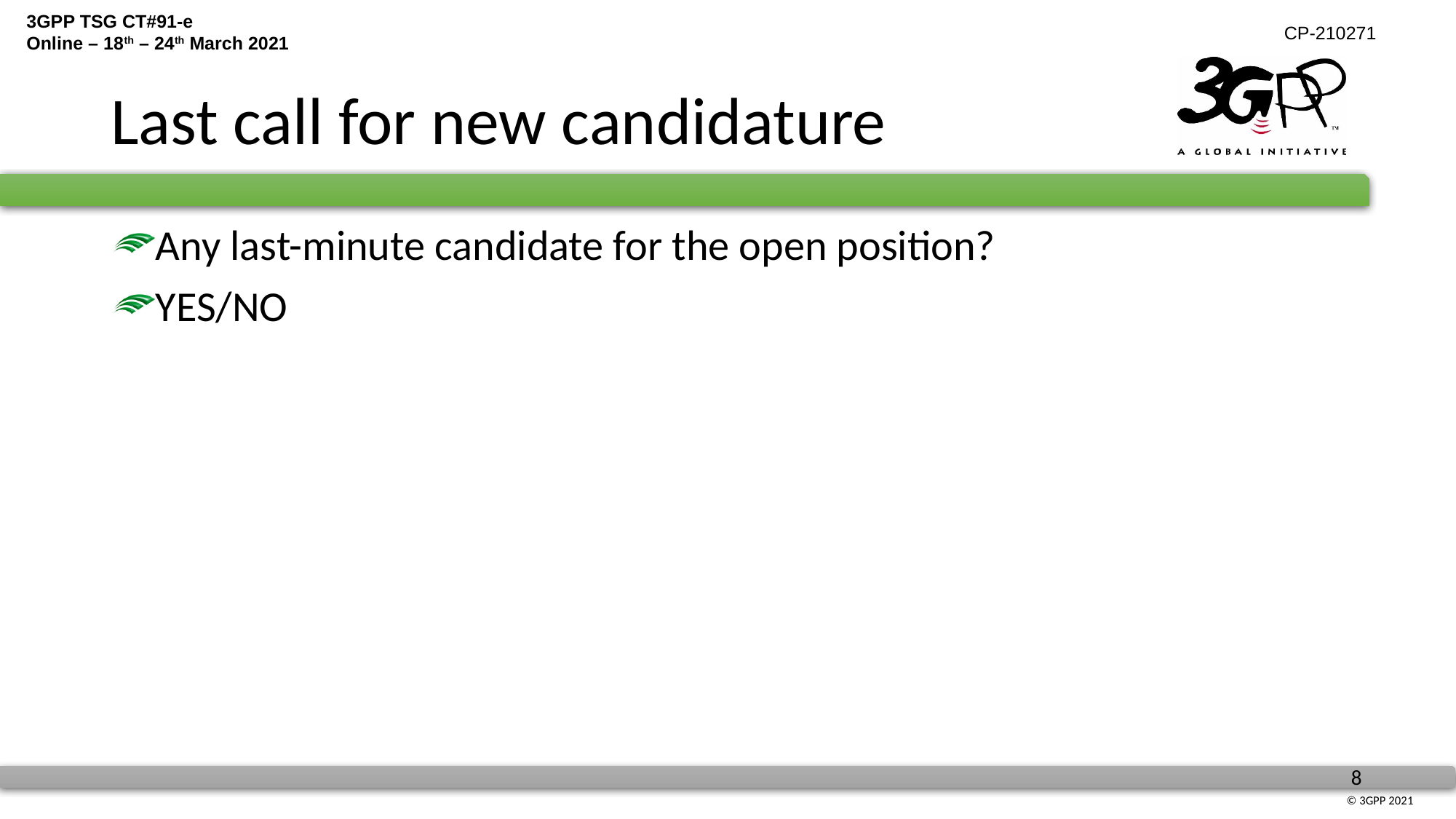

# Last call for new candidature
Any last-minute candidate for the open position?
YES/NO